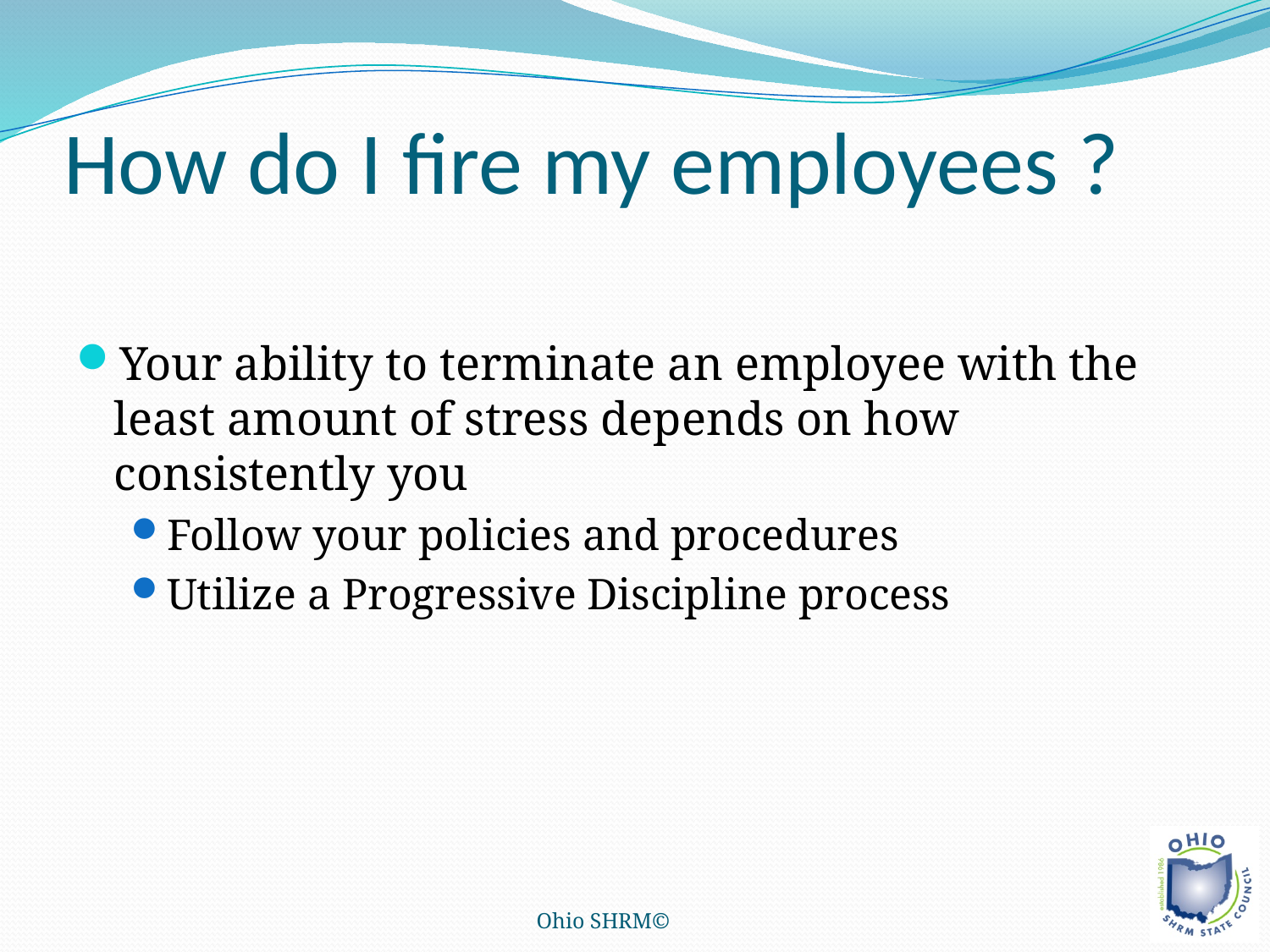

# How do I fire my employees ?

Your ability to terminate an employee with the least amount of stress depends on how consistently you
Follow your policies and procedures
Utilize a Progressive Discipline process

Ohio SHRM©